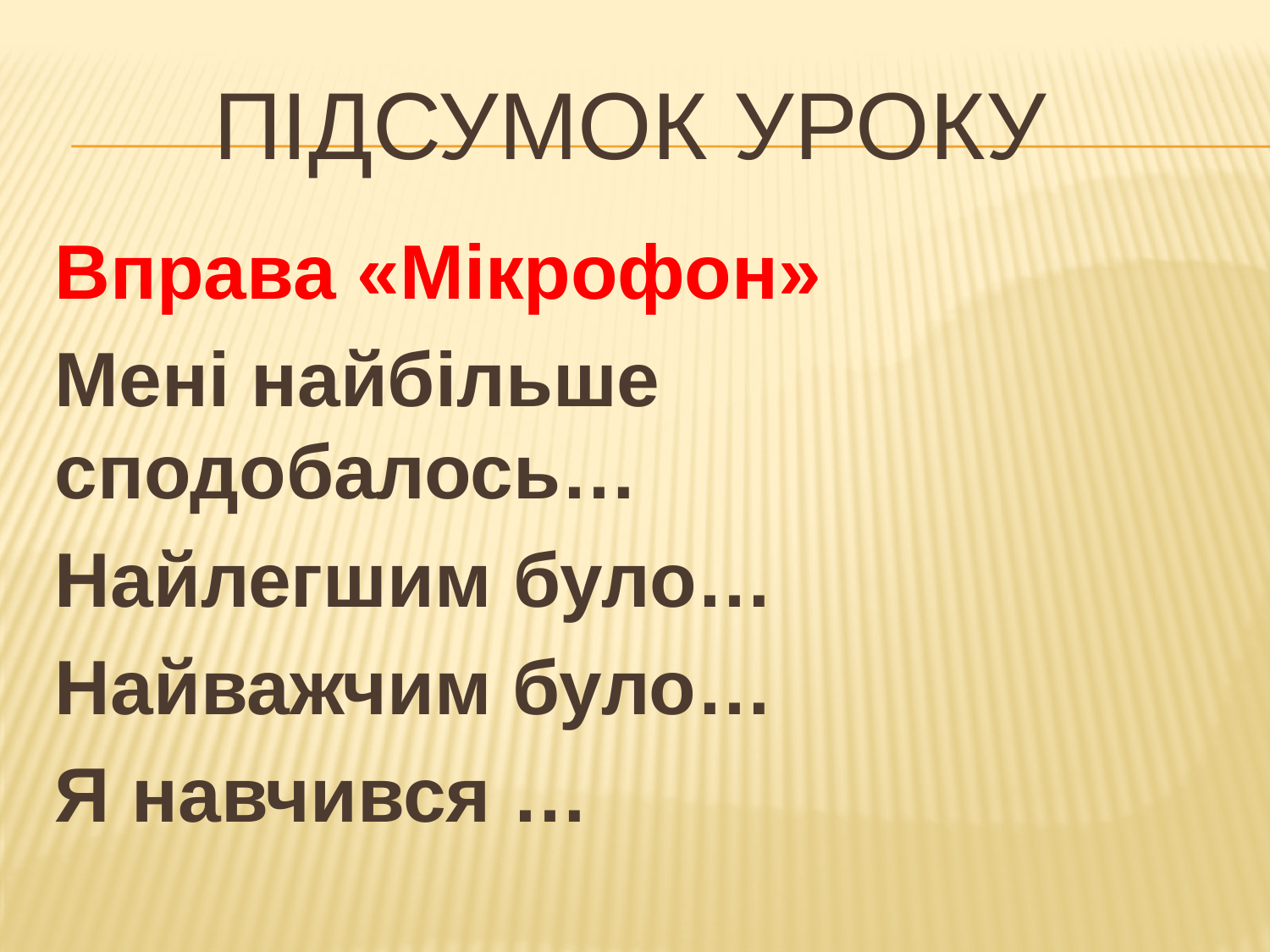

# Підсумок уроку
Вправа «Мікрофон»
Мені найбільше сподобалось…
Найлегшим було…
Найважчим було…
Я навчився …